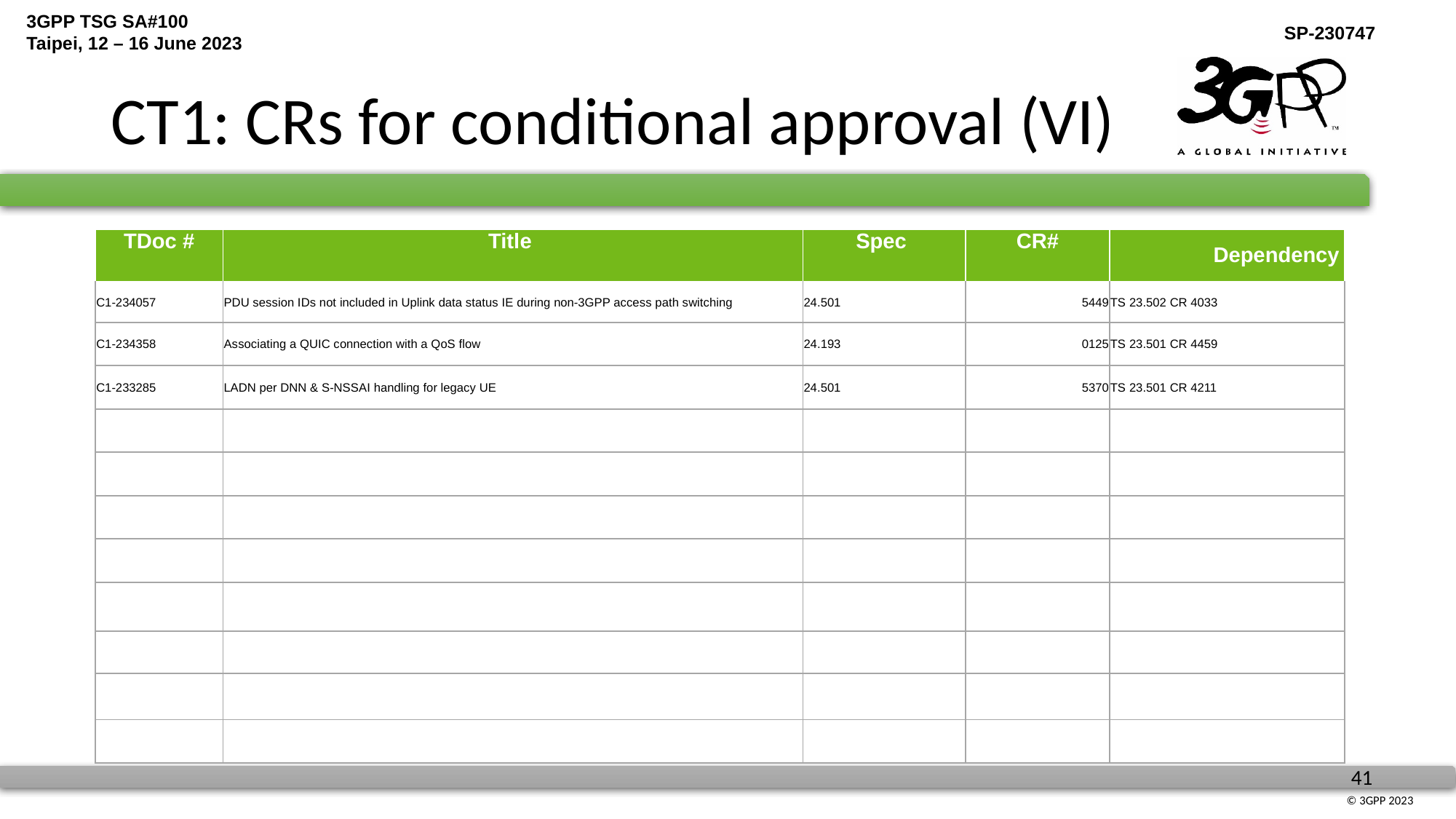

# CT1: CRs for conditional approval (VI)
| TDoc # | Title | Spec | CR# | Dependency |
| --- | --- | --- | --- | --- |
| C1-234057 | PDU session IDs not included in Uplink data status IE during non-3GPP access path switching | 24.501 | 5449 | TS 23.502 CR 4033 |
| C1-234358 | Associating a QUIC connection with a QoS flow | 24.193 | 0125 | TS 23.501 CR 4459 |
| C1-233285 | LADN per DNN & S-NSSAI handling for legacy UE | 24.501 | 5370 | TS 23.501 CR 4211 |
|  |  |  |  |  |
|  |  |  |  |  |
|  |  |  |  |  |
|  |  |  |  |  |
|  |  |  |  |  |
|  |  |  |  |  |
|  |  |  |  |  |
|  |  |  |  |  |